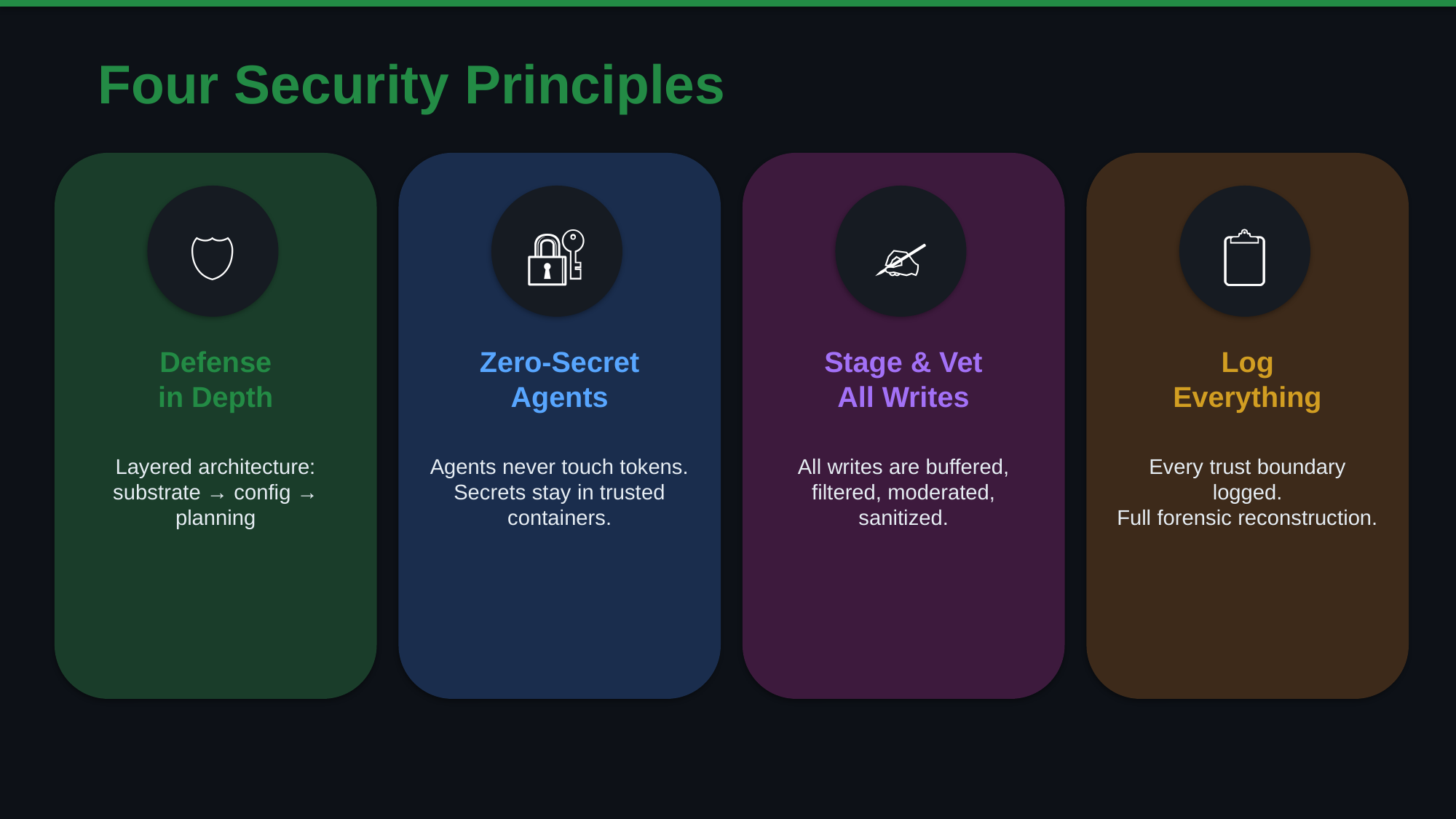

Four Security Principles

🛡️
🔐
✍️
📋
Defense
in Depth
Zero-Secret
Agents
Stage & Vet
All Writes
Log
Everything
Layered architecture:
substrate → config → planning
Agents never touch tokens.
Secrets stay in trusted containers.
All writes are buffered,
filtered, moderated, sanitized.
Every trust boundary logged.
Full forensic reconstruction.